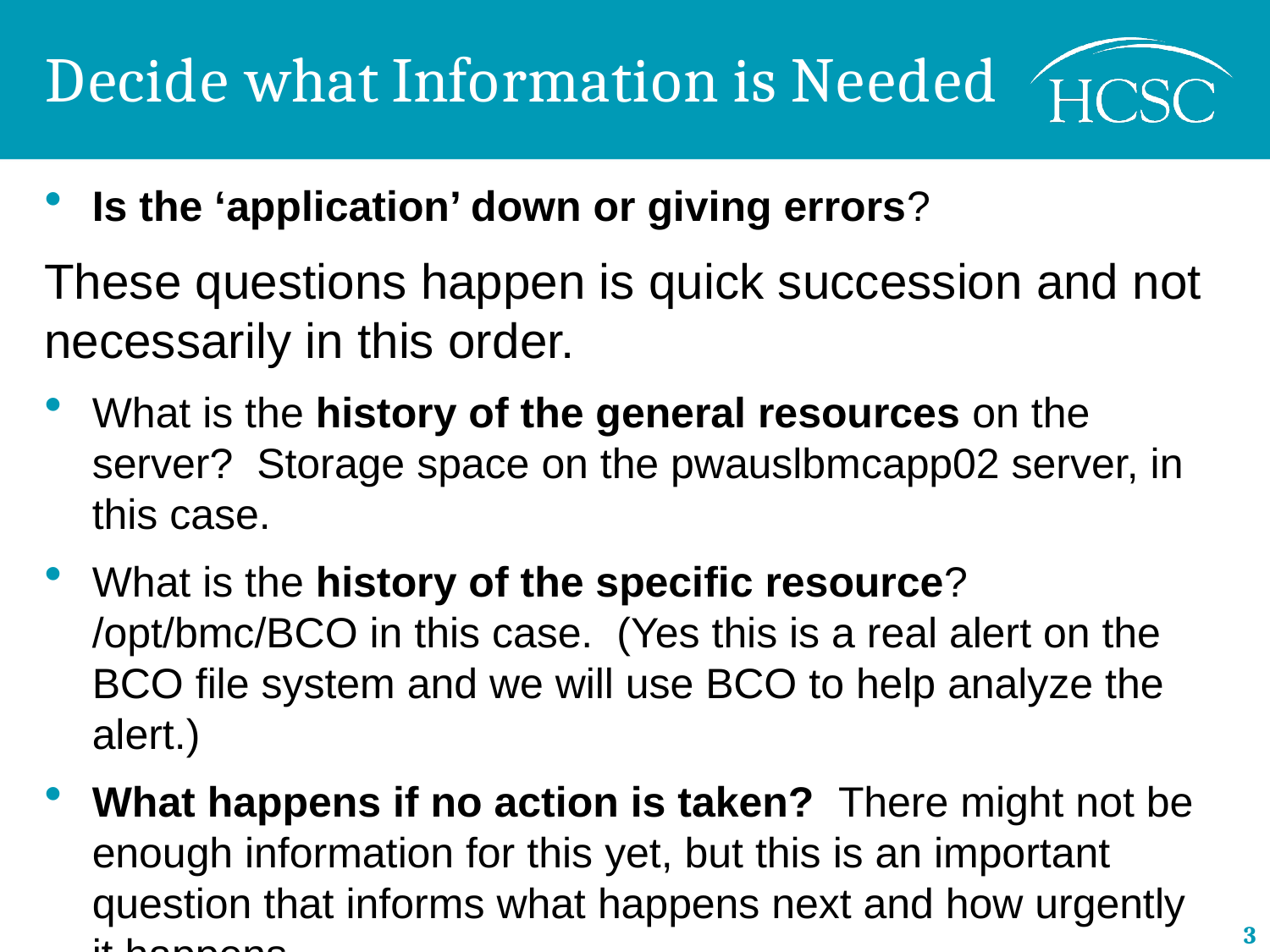

# Decide what Information is Needed
Is the ‘application’ down or giving errors?
These questions happen is quick succession and not necessarily in this order.
What is the history of the general resources on the server?  Storage space on the pwauslbmcapp02 server, in this case.
What is the history of the specific resource?  /opt/bmc/BCO in this case.  (Yes this is a real alert on the BCO file system and we will use BCO to help analyze the alert.)
What happens if no action is taken?  There might not be enough information for this yet, but this is an important question that informs what happens next and how urgently it happens.